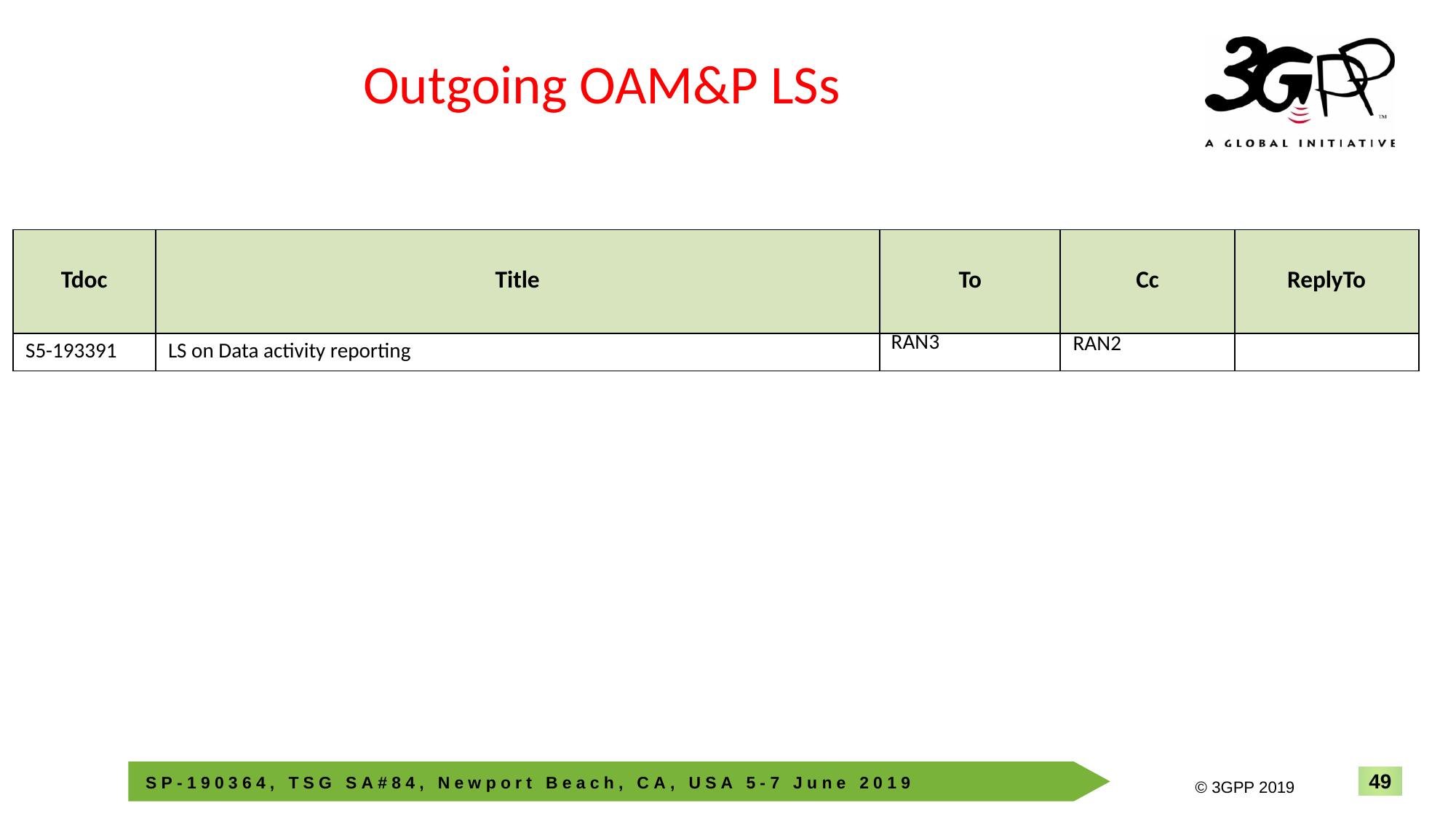

# Outgoing OAM&P LSs
| Tdoc | Title | To | Cc | ReplyTo |
| --- | --- | --- | --- | --- |
| S5-193391 | LS on Data activity reporting | RAN3 | RAN2 |  |